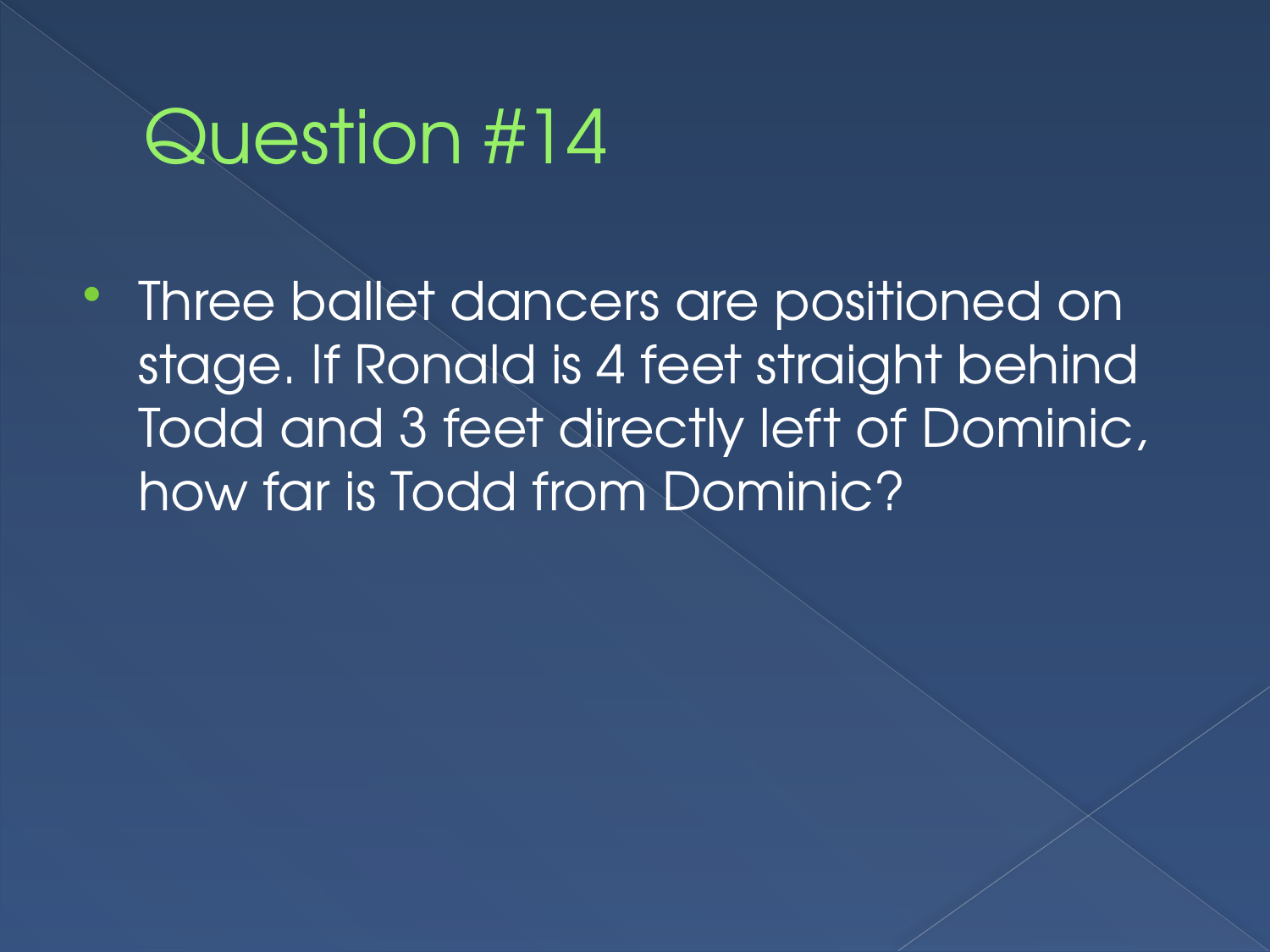

# Question #14
Three ballet dancers are positioned on stage. If Ronald is 4 feet straight behind Todd and 3 feet directly left of Dominic, how far is Todd from Dominic?